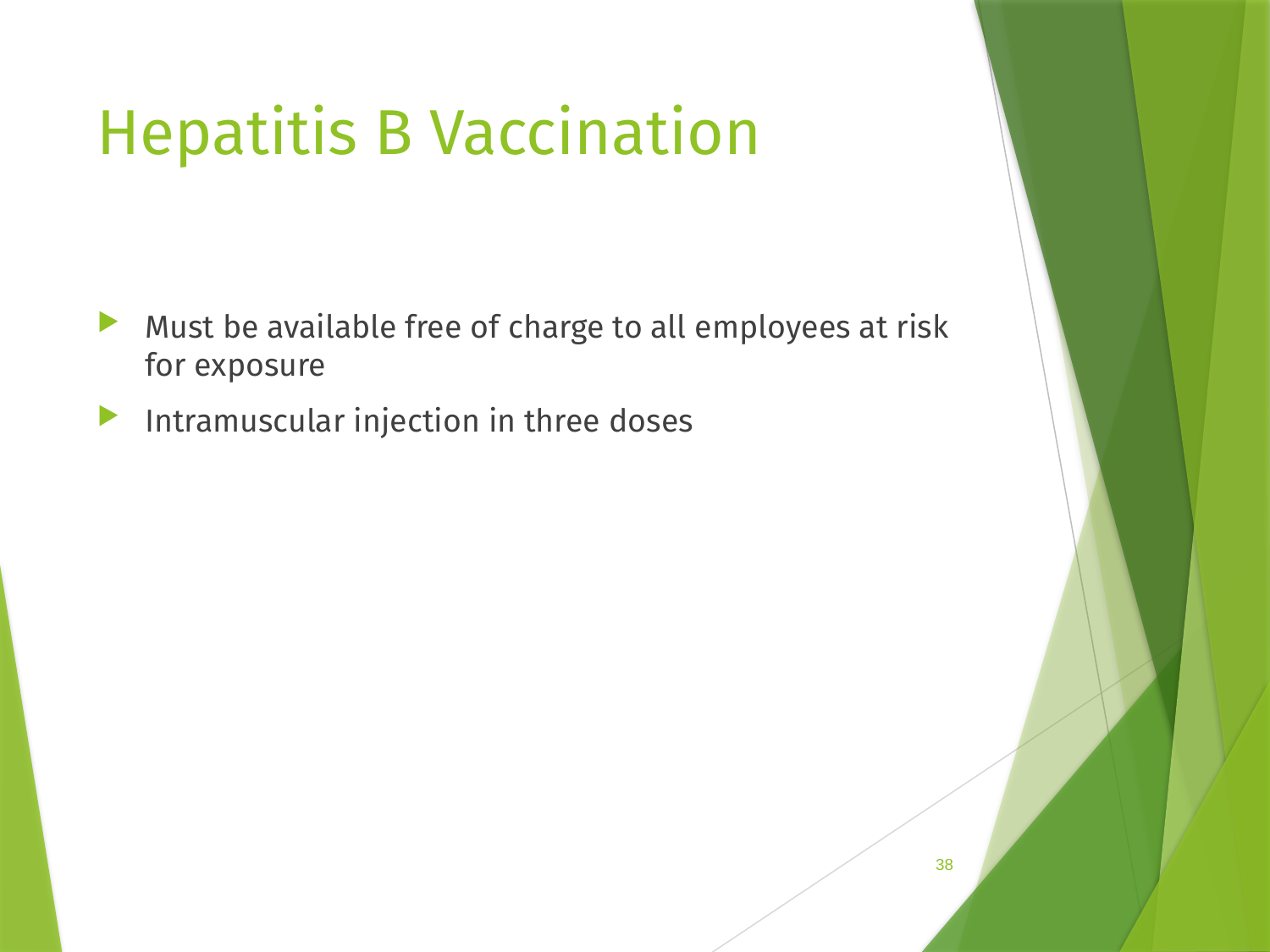

# Hepatitis B Vaccination
Must be available free of charge to all employees at risk for exposure
Intramuscular injection in three doses

 38